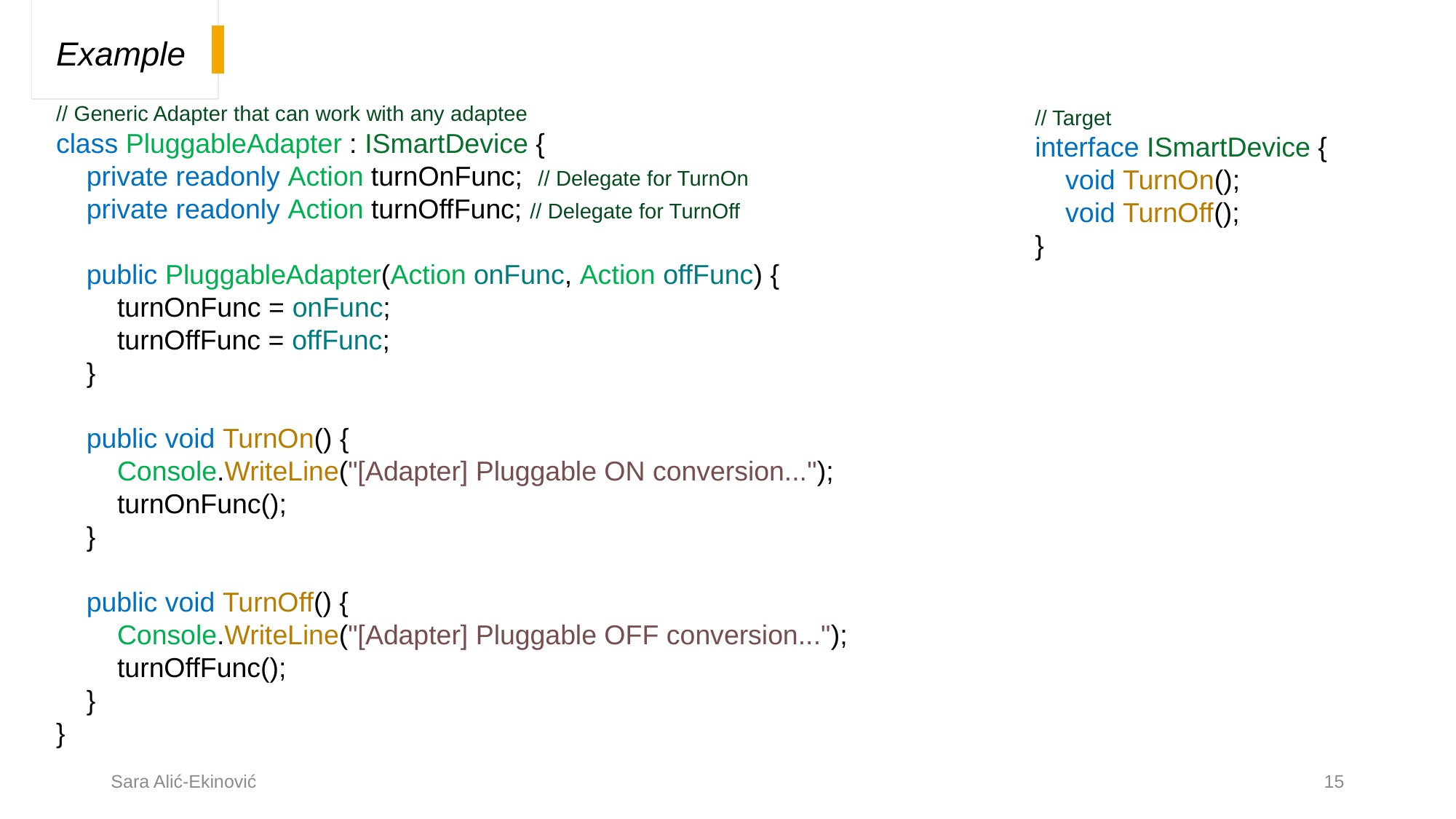

Example

// Generic Adapter that can work with any adaptee
class PluggableAdapter : ISmartDevice {
    private readonly Action turnOnFunc;  // Delegate for TurnOn
    private readonly Action turnOffFunc; // Delegate for TurnOff

    public PluggableAdapter(Action onFunc, Action offFunc) {
        turnOnFunc = onFunc;
        turnOffFunc = offFunc;
    }

    public void TurnOn() {
        Console.WriteLine("[Adapter] Pluggable ON conversion...");
        turnOnFunc();
    }

    public void TurnOff() {
        Console.WriteLine("[Adapter] Pluggable OFF conversion...");
        turnOffFunc();
    }
}
// Target
interface ISmartDevice {
    void TurnOn();
    void TurnOff();
}
Sara Alić-Ekinović
15